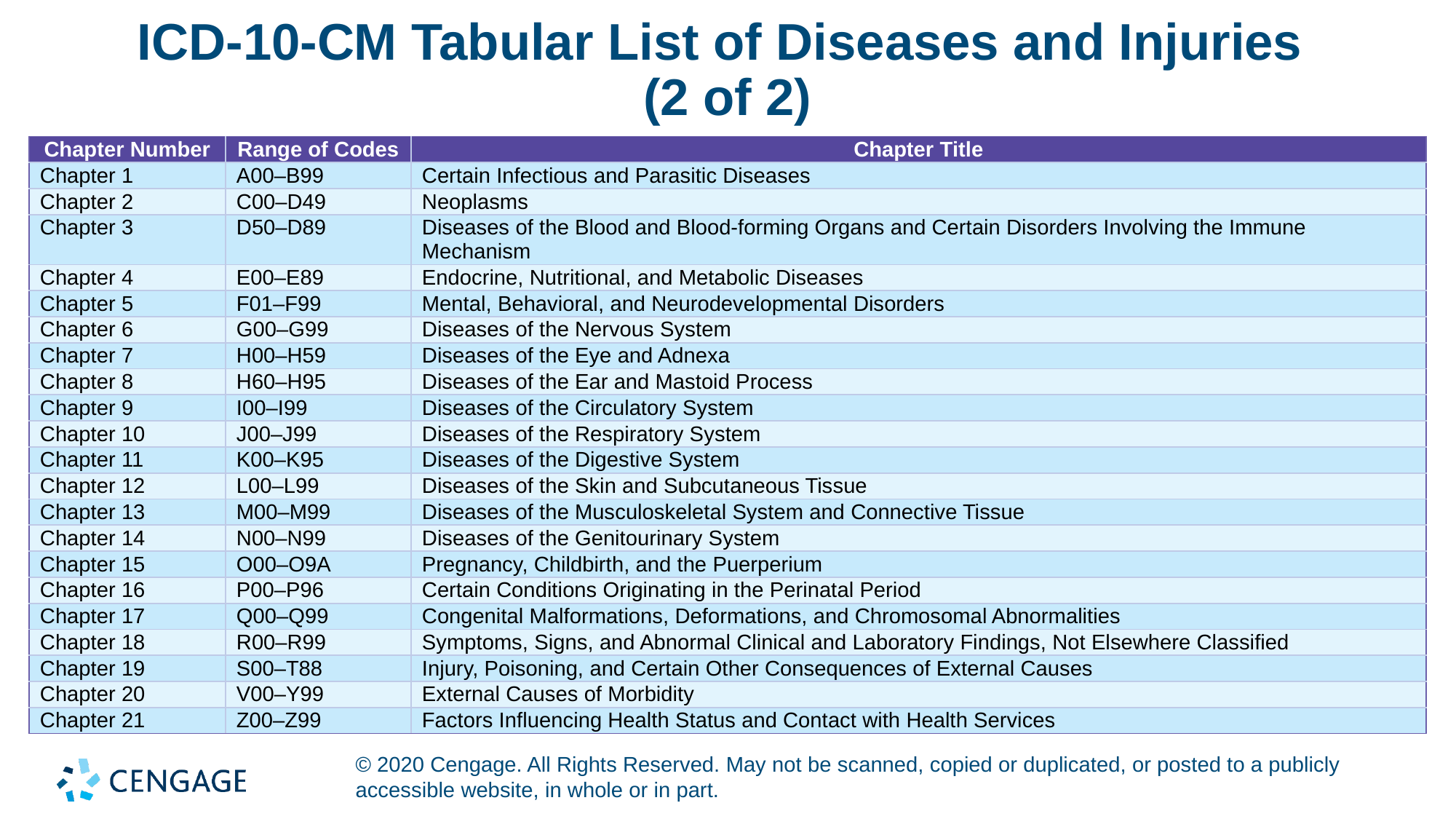

# ICD-10-CM Tabular List of Diseases and Injuries (2 of 2)
| Chapter Number | Range of Codes | Chapter Title |
| --- | --- | --- |
| Chapter 1 | A00–B99 | Certain Infectious and Parasitic Diseases |
| Chapter 2 | C00–D49 | Neoplasms |
| Chapter 3 | D50–D89 | Diseases of the Blood and Blood-forming Organs and Certain Disorders Involving the Immune Mechanism |
| Chapter 4 | E00–E89 | Endocrine, Nutritional, and Metabolic Diseases |
| Chapter 5 | F01–F99 | Mental, Behavioral, and Neurodevelopmental Disorders |
| Chapter 6 | G00–G99 | Diseases of the Nervous System |
| Chapter 7 | H00–H59 | Diseases of the Eye and Adnexa |
| Chapter 8 | H60–H95 | Diseases of the Ear and Mastoid Process |
| Chapter 9 | I00–I99 | Diseases of the Circulatory System |
| Chapter 10 | J00–J99 | Diseases of the Respiratory System |
| Chapter 11 | K00–K95 | Diseases of the Digestive System |
| Chapter 12 | L00–L99 | Diseases of the Skin and Subcutaneous Tissue |
| Chapter 13 | M00–M99 | Diseases of the Musculoskeletal System and Connective Tissue |
| Chapter 14 | N00–N99 | Diseases of the Genitourinary System |
| Chapter 15 | O00–O9A | Pregnancy, Childbirth, and the Puerperium |
| Chapter 16 | P00–P96 | Certain Conditions Originating in the Perinatal Period |
| Chapter 17 | Q00–Q99 | Congenital Malformations, Deformations, and Chromosomal Abnormalities |
| Chapter 18 | R00–R99 | Symptoms, Signs, and Abnormal Clinical and Laboratory Findings, Not Elsewhere Classified |
| Chapter 19 | S00–T88 | Injury, Poisoning, and Certain Other Consequences of External Causes |
| Chapter 20 | V00–Y99 | External Causes of Morbidity |
| Chapter 21 | Z00–Z99 | Factors Influencing Health Status and Contact with Health Services |